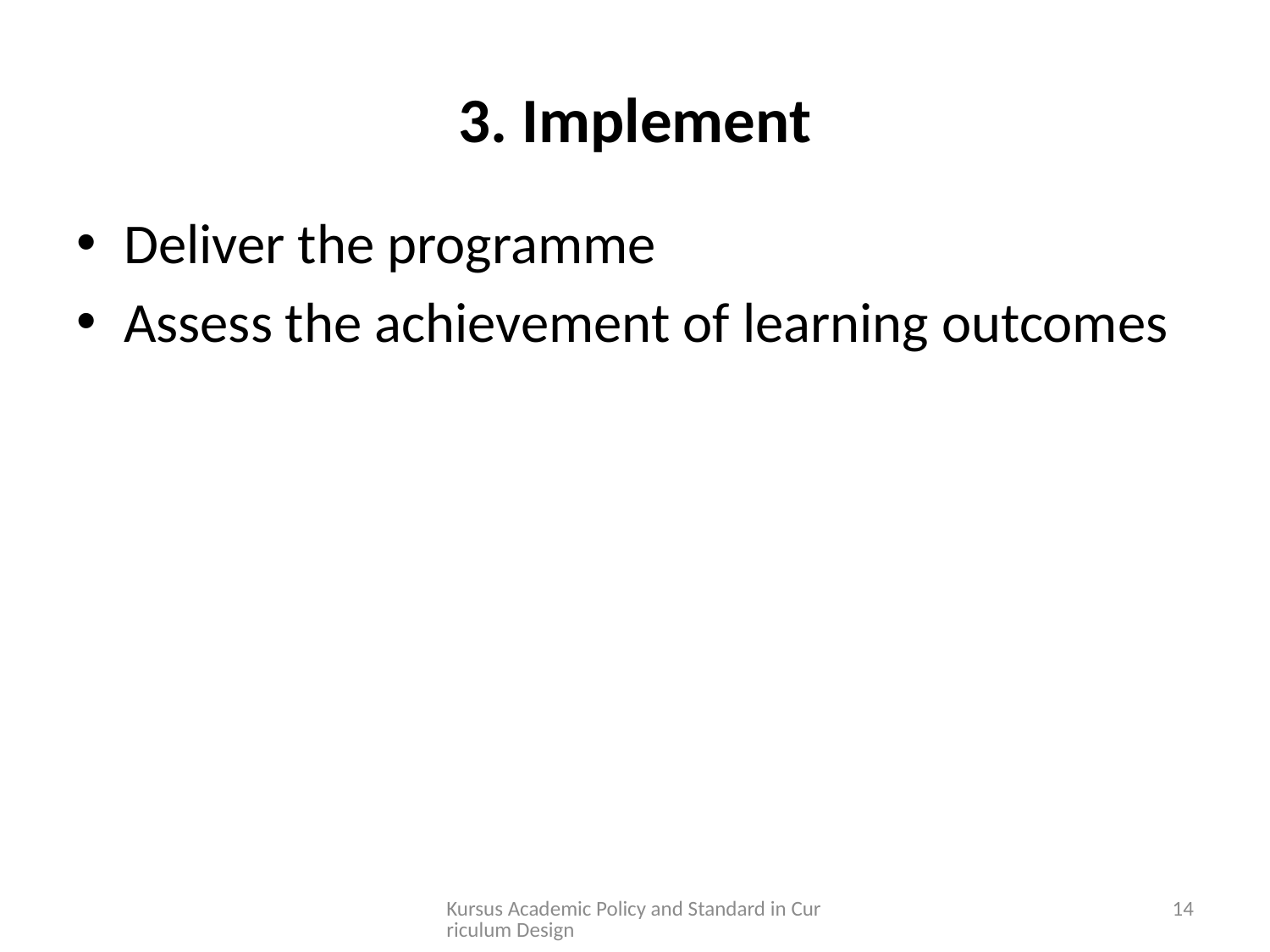

# 3. Implement
Deliver the programme
Assess the achievement of learning outcomes
Kursus Academic Policy and Standard in Curriculum Design
14